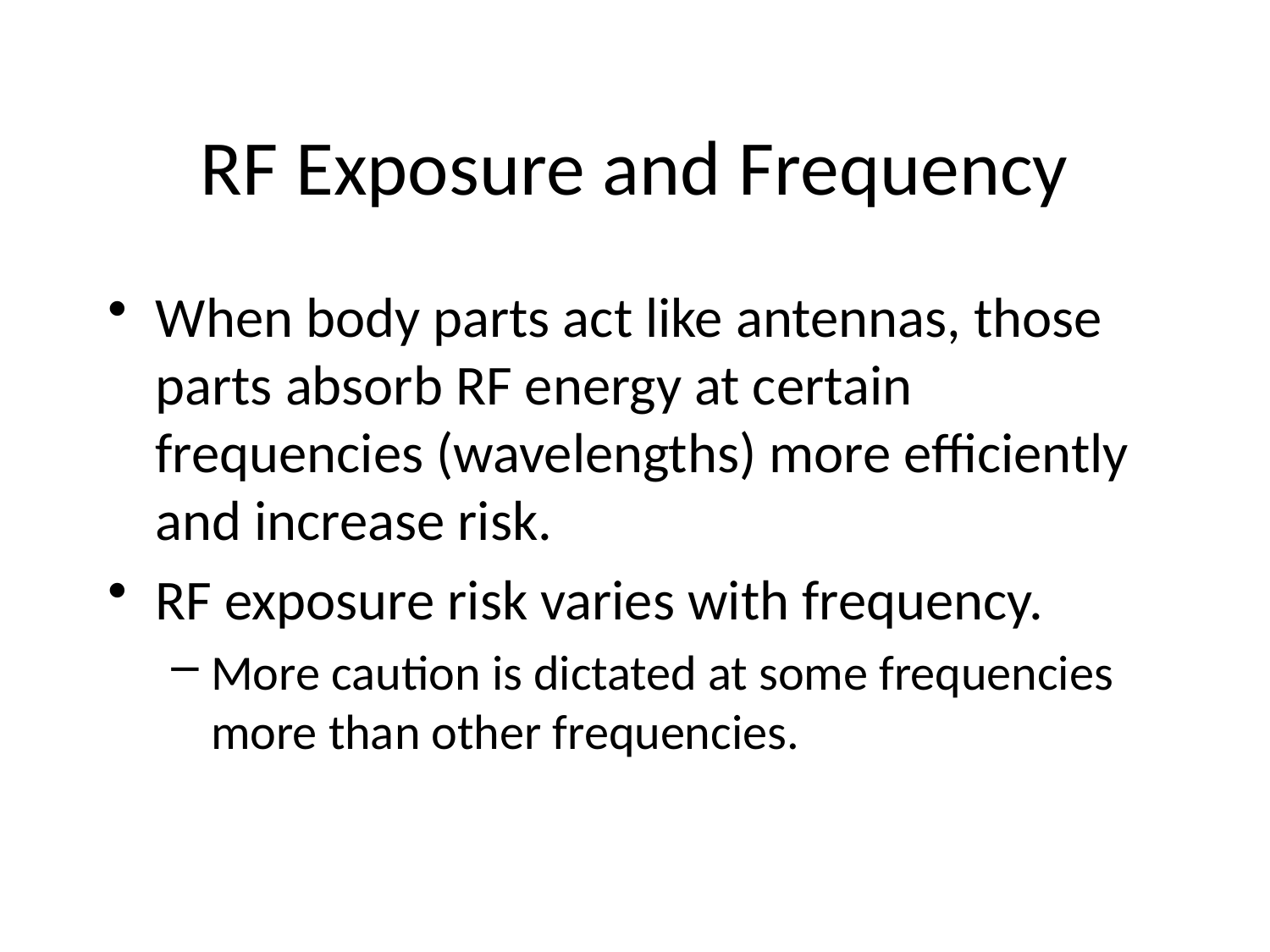

RF Exposure and Frequency
When body parts act like antennas, those parts absorb RF energy at certain frequencies (wavelengths) more efficiently and increase risk.
RF exposure risk varies with frequency.
More caution is dictated at some frequencies more than other frequencies.